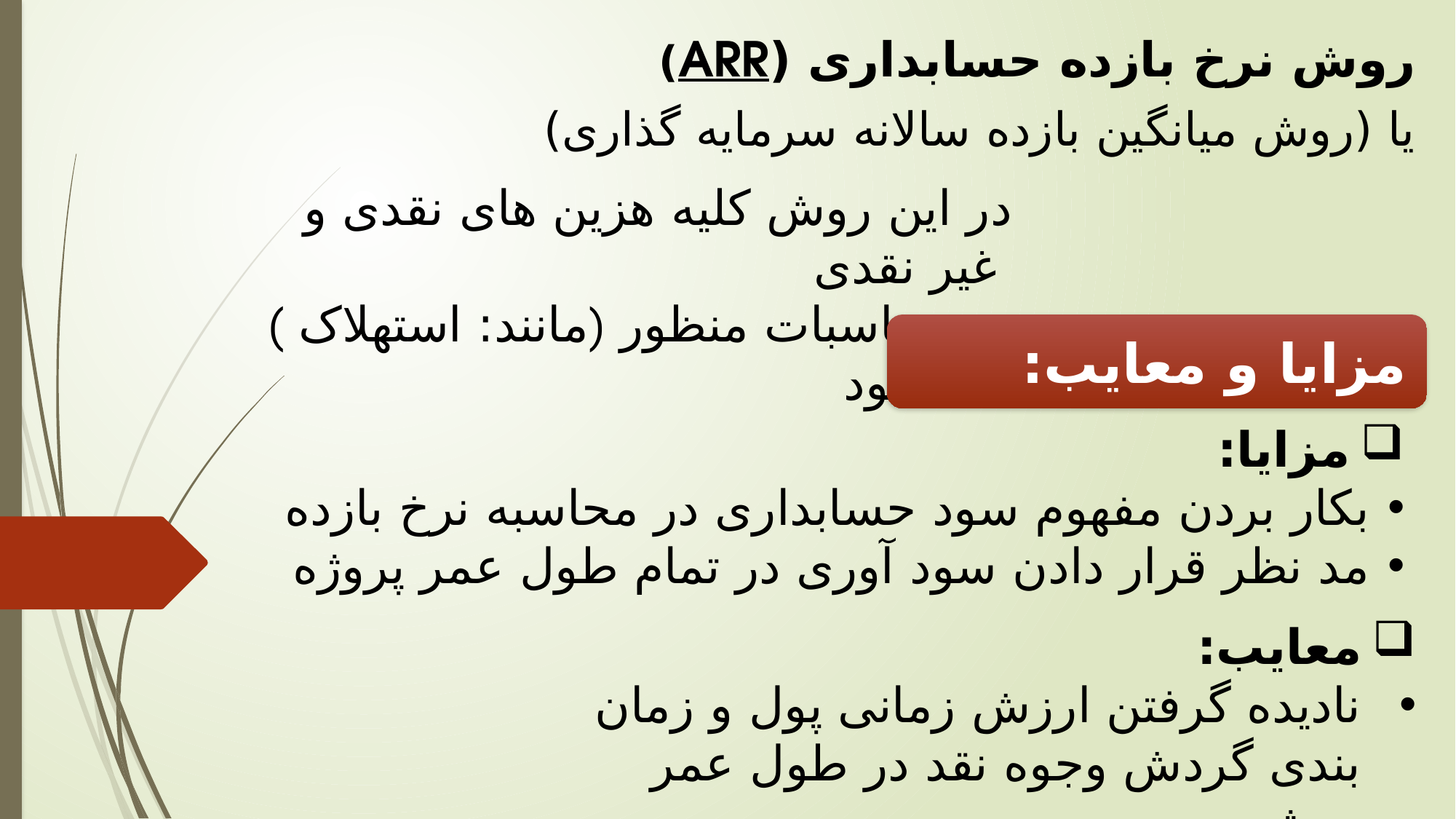

روش نرخ بازده حسابداری (ARR)
یا (روش میانگین بازده سالانه سرمایه گذاری)
در این روش کلیه هزین های نقدی و غیر نقدی
( مانند: استهلاک) در محاسبات منظور می شود

مزایا و معایب:
مزایا:
بکار بردن مفهوم سود حسابداری در محاسبه نرخ بازده
مد نظر قرار دادن سود آوری در تمام طول عمر پروژه
معایب:
نادیده گرفتن ارزش زمانی پول و زمان بندی گردش وجوه نقد در طول عمر پروژه